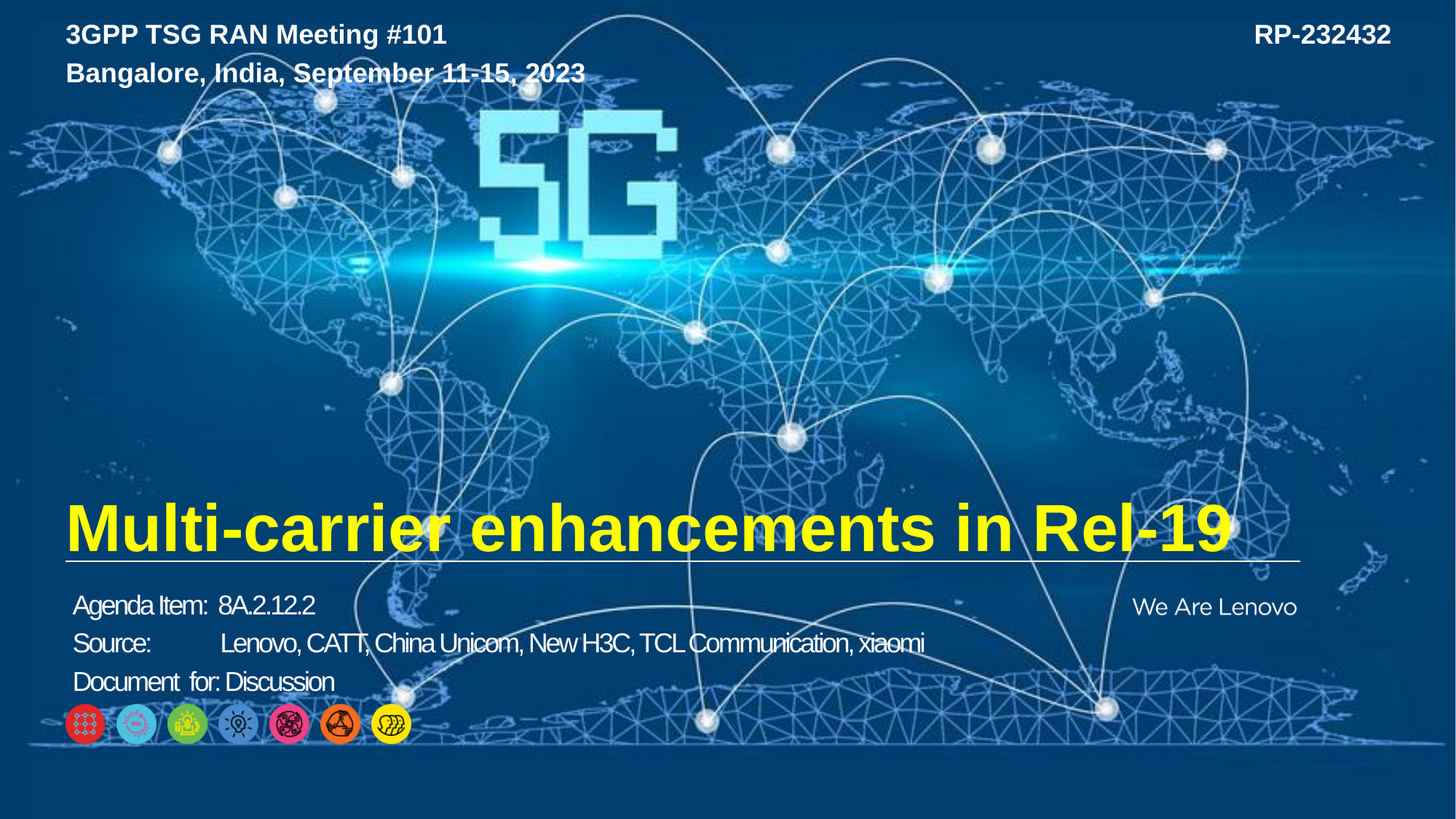

3GPP TSG RAN Meeting #101
Bangalore, India, September 11-15, 2023
RP-232432
# Multi-carrier enhancements in Rel-19
Agenda Item:  8A.2.12.2
Source:             Lenovo, CATT, China Unicom, New H3C, TCL Communication, xiaomi
Document  for: Discussion